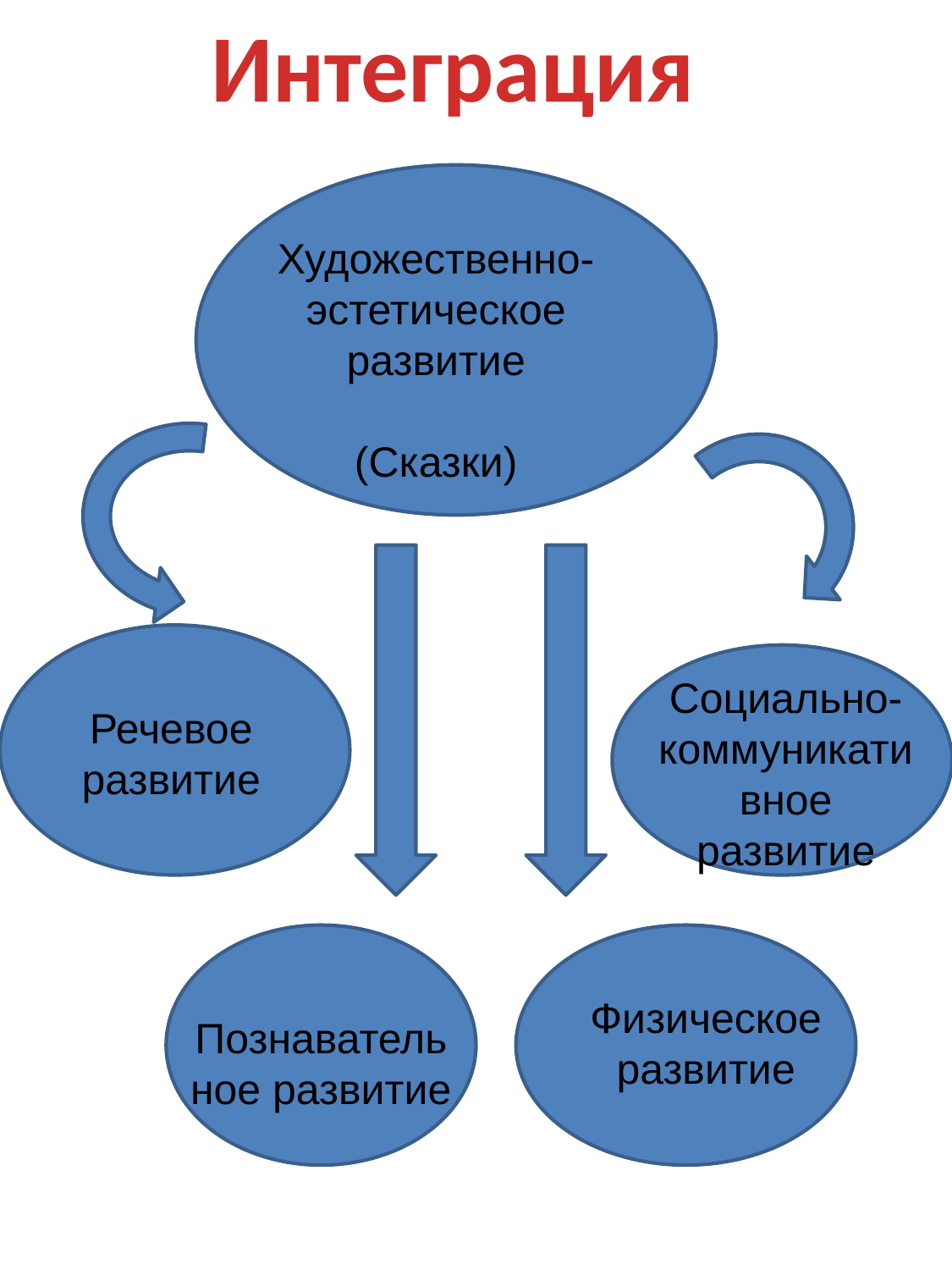

Интеграция

Художественно-эстетическое развитие

(Сказки)

Социально-коммуникативное развитие
Речевое развитие

Физическое развитие
Познавательное развитие